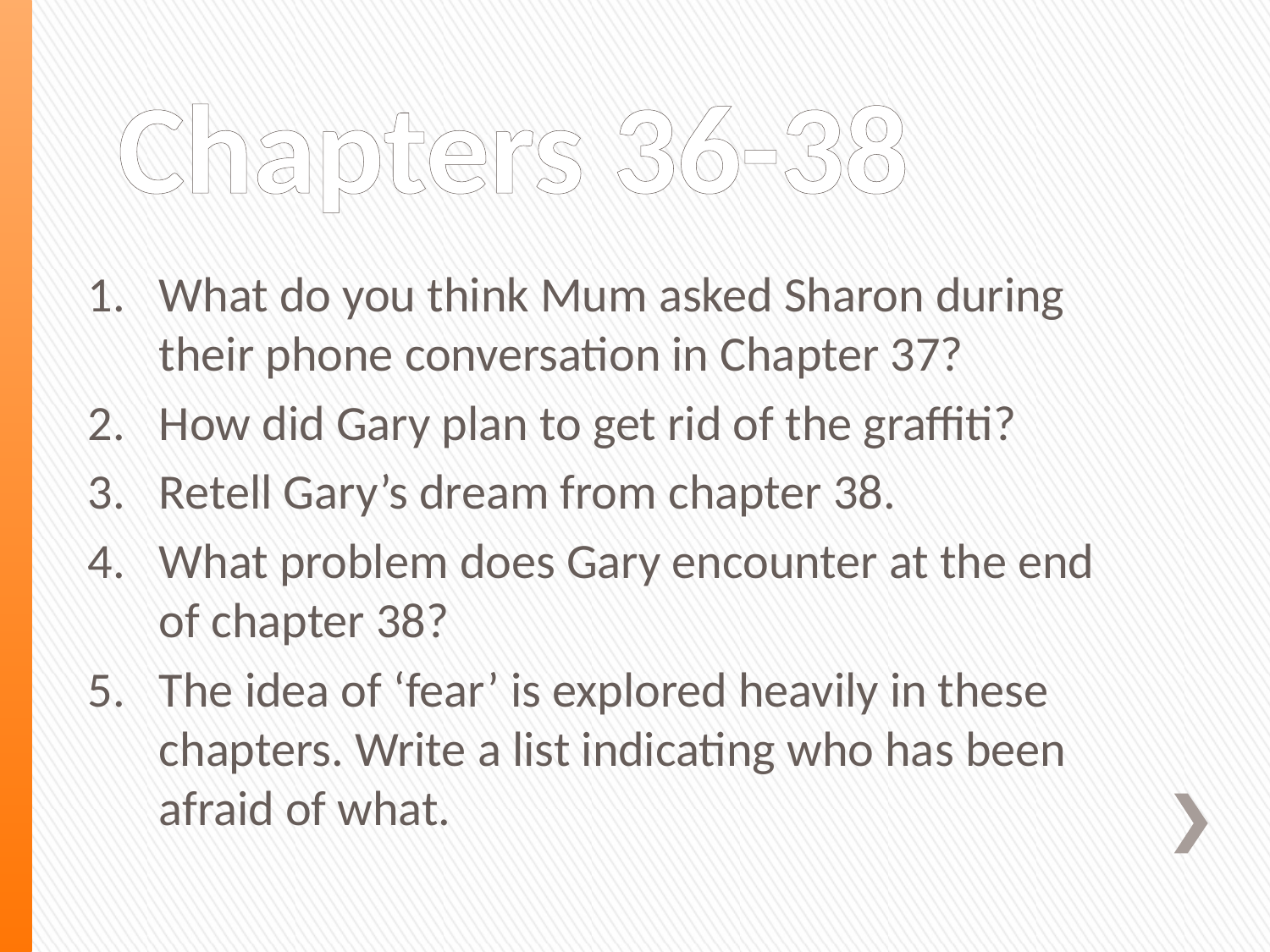

# Chapters 36-38
What do you think Mum asked Sharon during their phone conversation in Chapter 37?
How did Gary plan to get rid of the graffiti?
Retell Gary’s dream from chapter 38.
What problem does Gary encounter at the end of chapter 38?
The idea of ‘fear’ is explored heavily in these chapters. Write a list indicating who has been afraid of what.